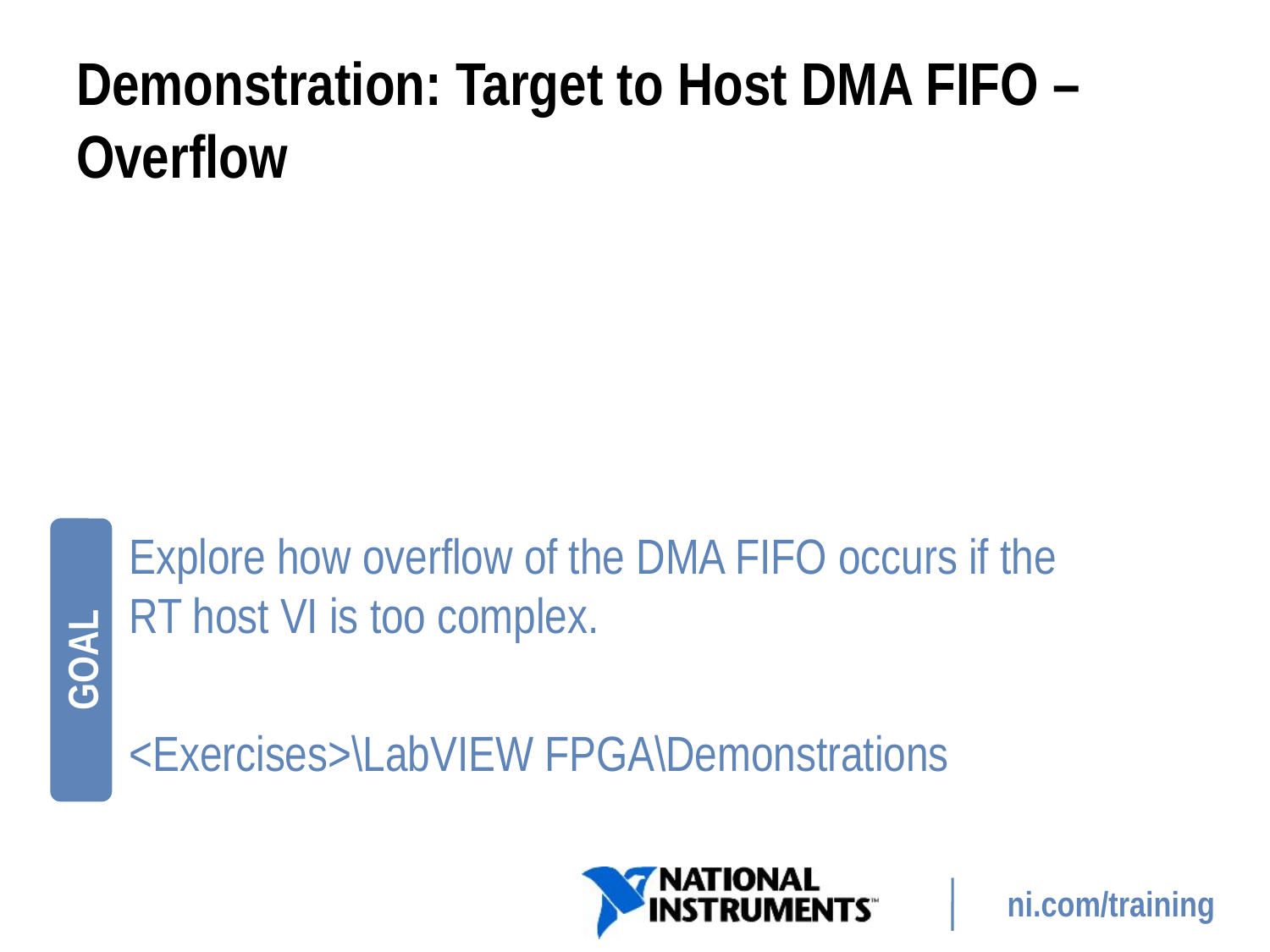

# Demonstration: Target to Host DMA FIFO – Overflow
Explore how overflow of the DMA FIFO occurs if the
RT host VI is too complex.

<Exercises>\LabVIEW FPGA\Demonstrations